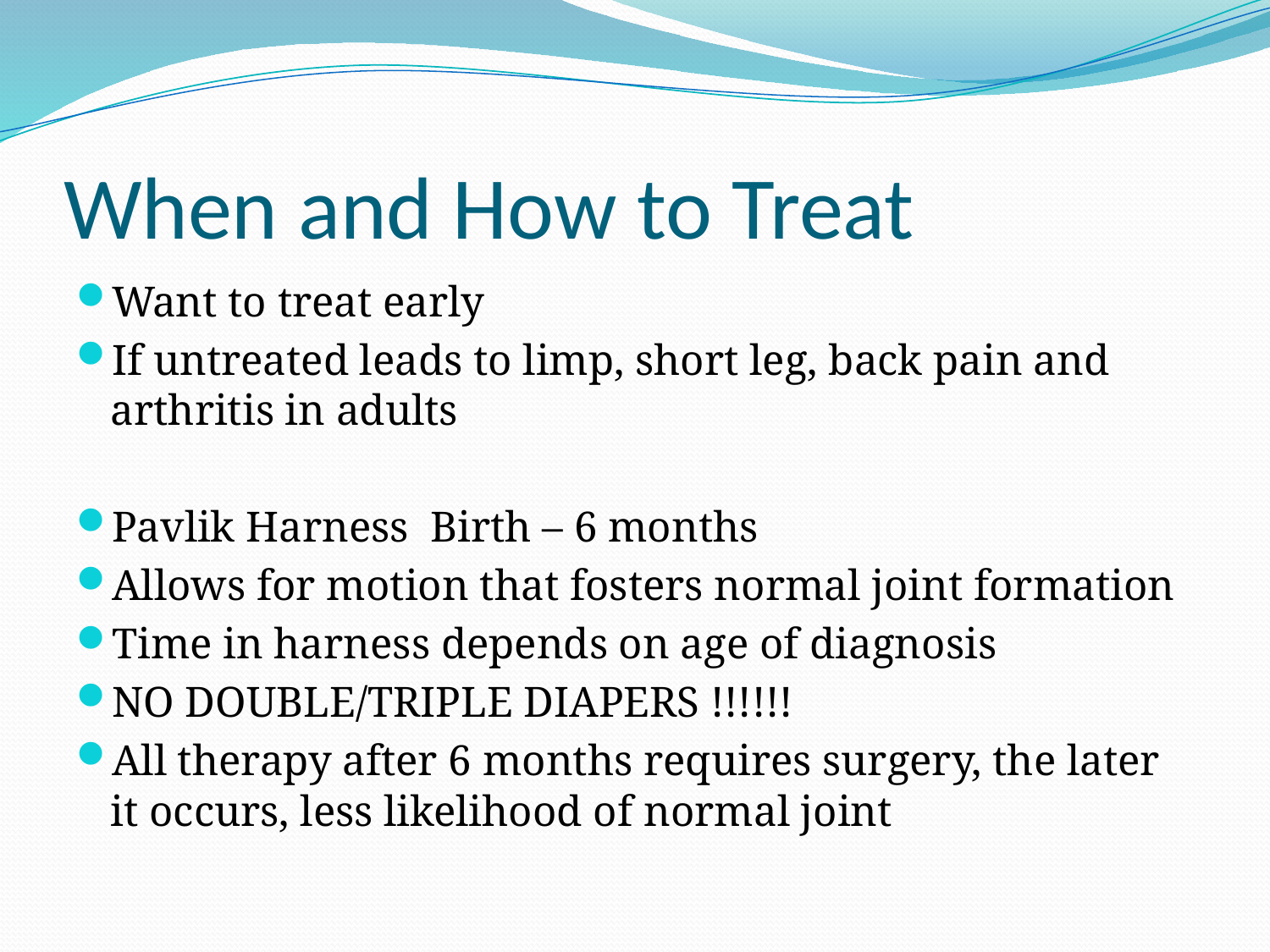

# When and How to Treat
Want to treat early
If untreated leads to limp, short leg, back pain and arthritis in adults

Pavlik Harness  Birth – 6 months
Allows for motion that fosters normal joint formation
Time in harness depends on age of diagnosis
NO DOUBLE/TRIPLE DIAPERS !!!!!!
All therapy after 6 months requires surgery, the later it occurs, less likelihood of normal joint